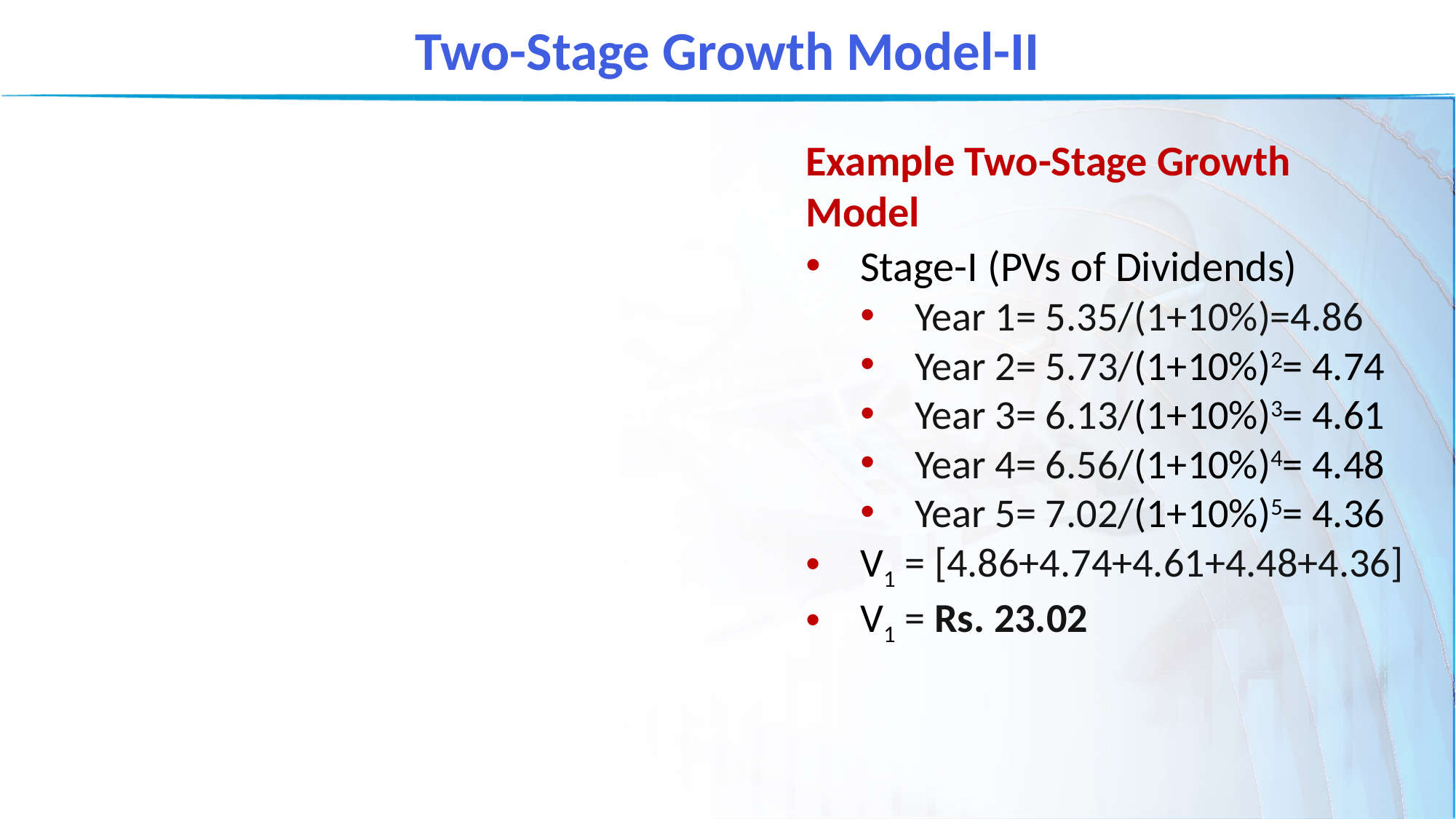

Two-Stage Growth Model-II
Example Two-Stage Growth Model

Stage-I (PVs of Dividends)
Year 1= 5.35/(1+10%)=4.86
Year 2= 5.73/(1+10%)2= 4.74
Year 3= 6.13/(1+10%)3= 4.61
Year 4= 6.56/(1+10%)4= 4.48
Year 5= 7.02/(1+10%)5= 4.36
V1 = [4.86+4.74+4.61+4.48+4.36]
V1 = Rs. 23.02